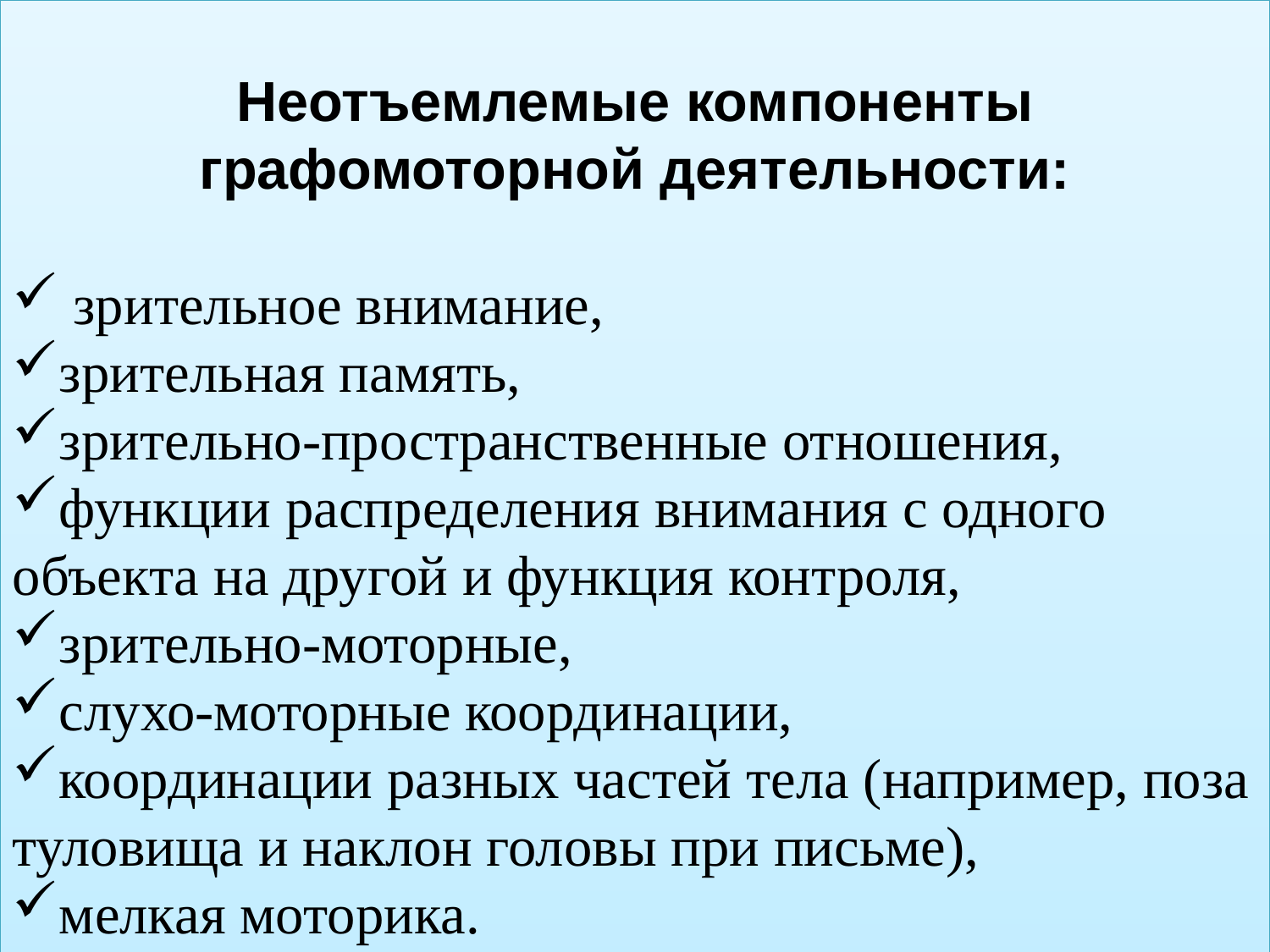

Неотъемлемые компоненты графомоторной деятельности:

 зрительное внимание,
зрительная память,
зрительно-пространственные отношения,
функции распределения внимания с одного объекта на другой и функция контроля,
зрительно-моторные,
слухо-моторные координации,
координации разных частей тела (например, поза туловища и наклон головы при письме),
мелкая моторика.